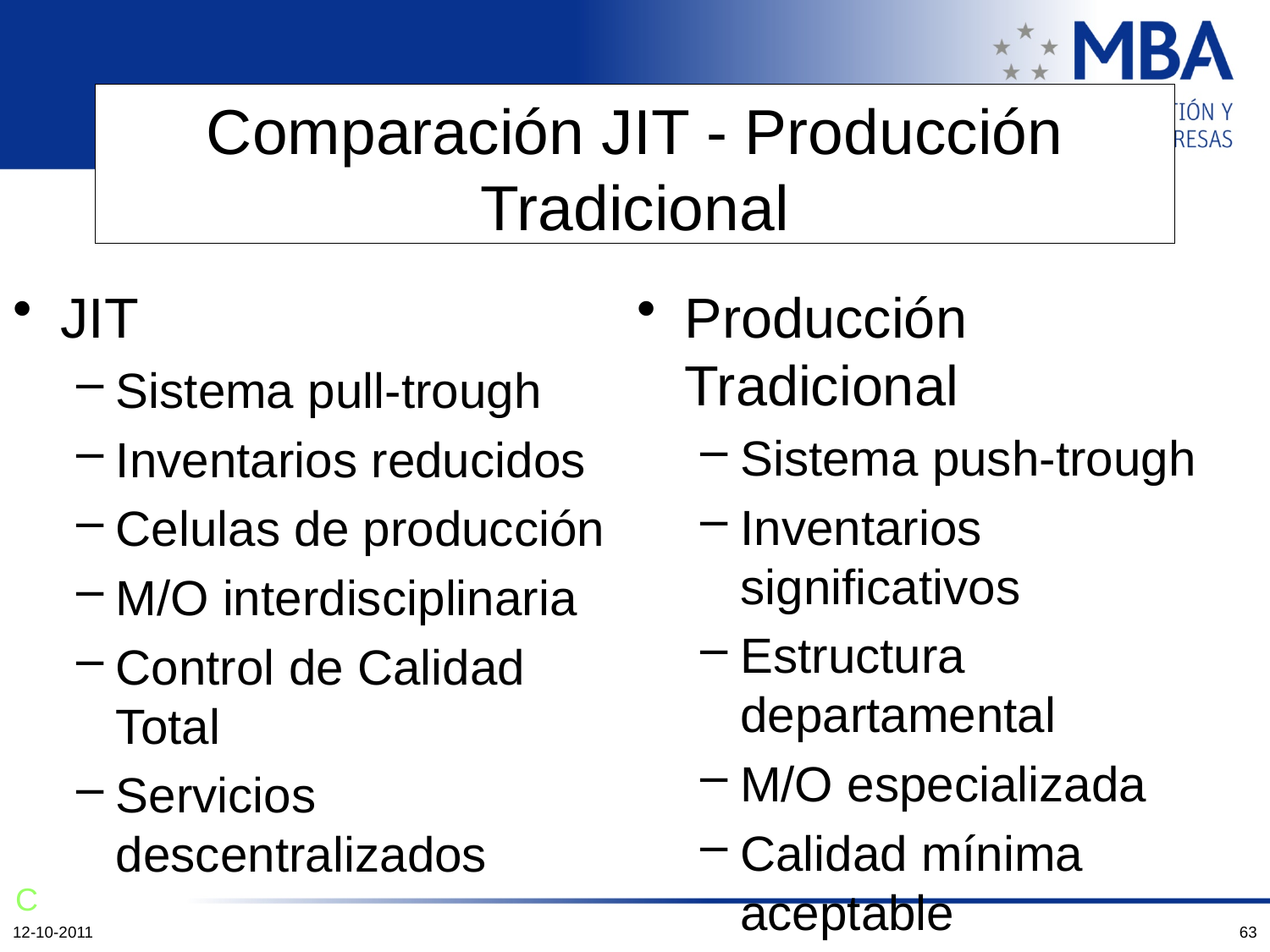

# Comparación JIT - Producción Tradicional
JIT
Sistema pull-trough
Inventarios reducidos
Celulas de producción
M/O interdisciplinaria
Control de Calidad Total
Servicios descentralizados
Producción Tradicional
Sistema push-trough
Inventarios significativos
Estructura departamental
M/O especializada
Calidad mínima aceptable
Servicios centralizados
C

12-10-2011
63